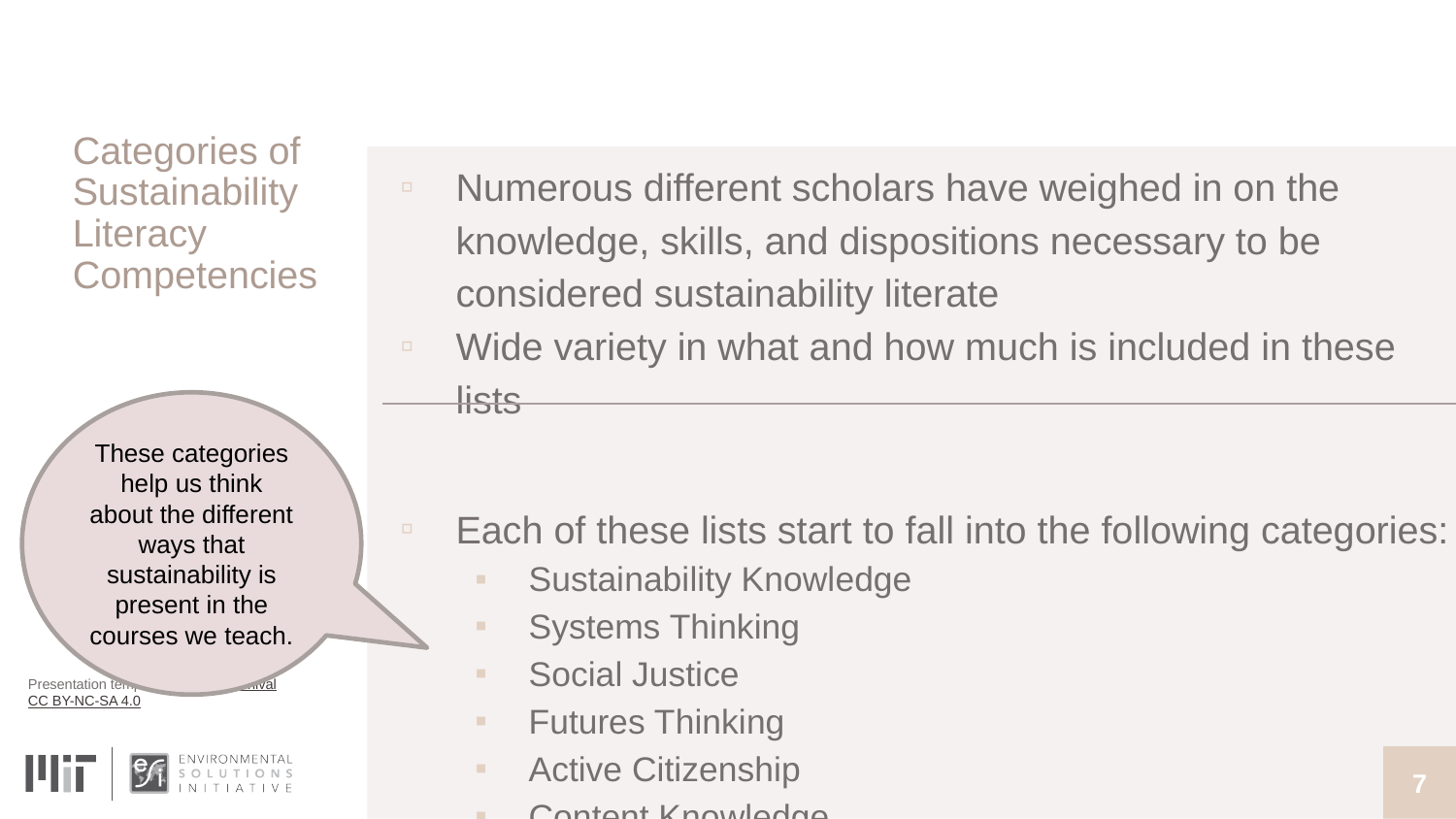

# Categories of Sustainability Literacy Competencies
Numerous different scholars have weighed in on the knowledge, skills, and dispositions necessary to be considered sustainability literate
Wide variety in what and how much is included in these lists

Each of these lists start to fall into the following categories:
Sustainability Knowledge
Systems Thinking
Social Justice
Futures Thinking
Active Citizenship
Content Knowledge
These categories help us think about the different ways that sustainability is present in the courses we teach.
7